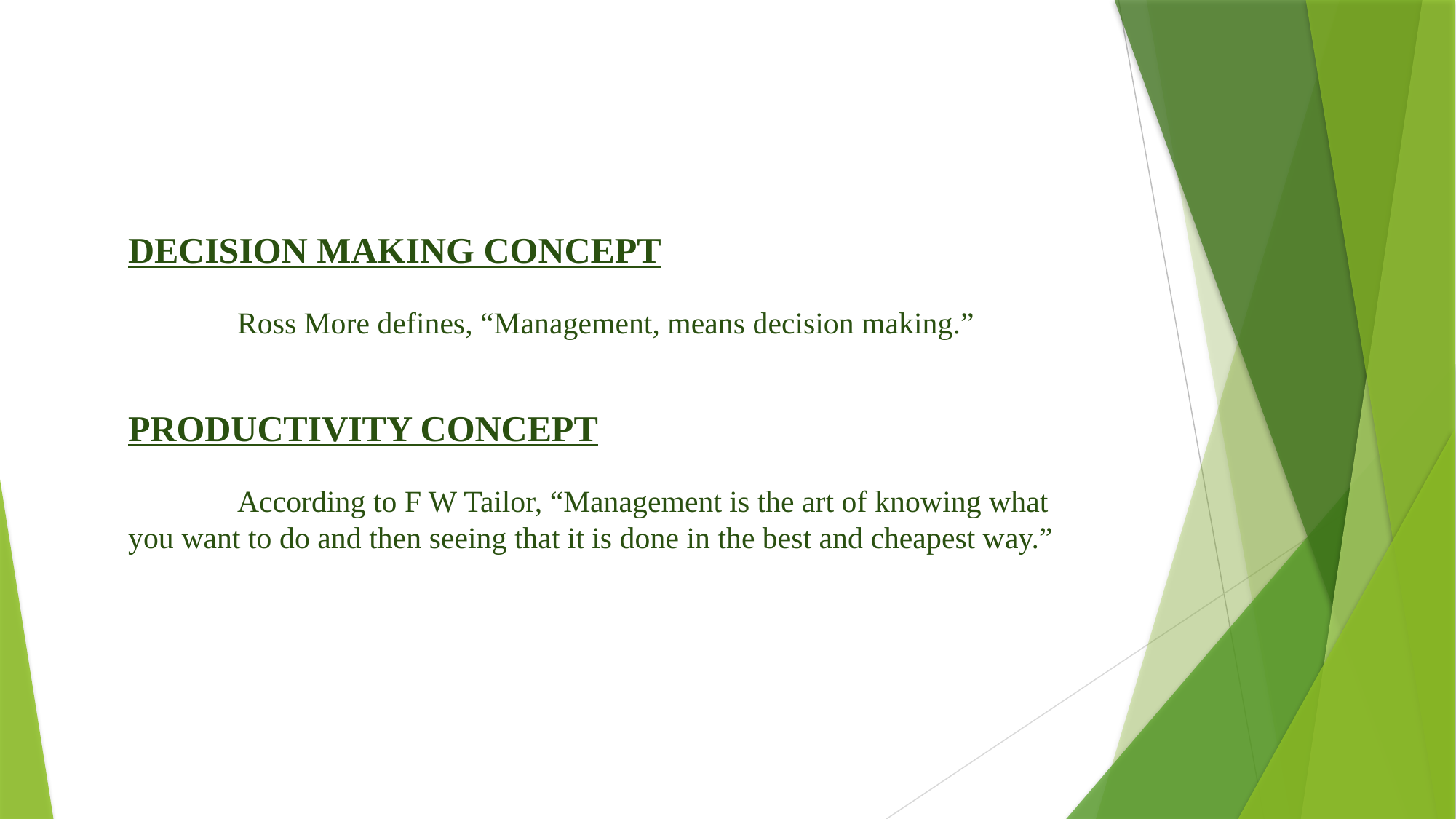

DECISION MAKING CONCEPT

	Ross More defines, “Management, means decision making.”

PRODUCTIVITY CONCEPT

	According to F W Tailor, “Management is the art of knowing what you want to do and then seeing that it is done in the best and cheapest way.”